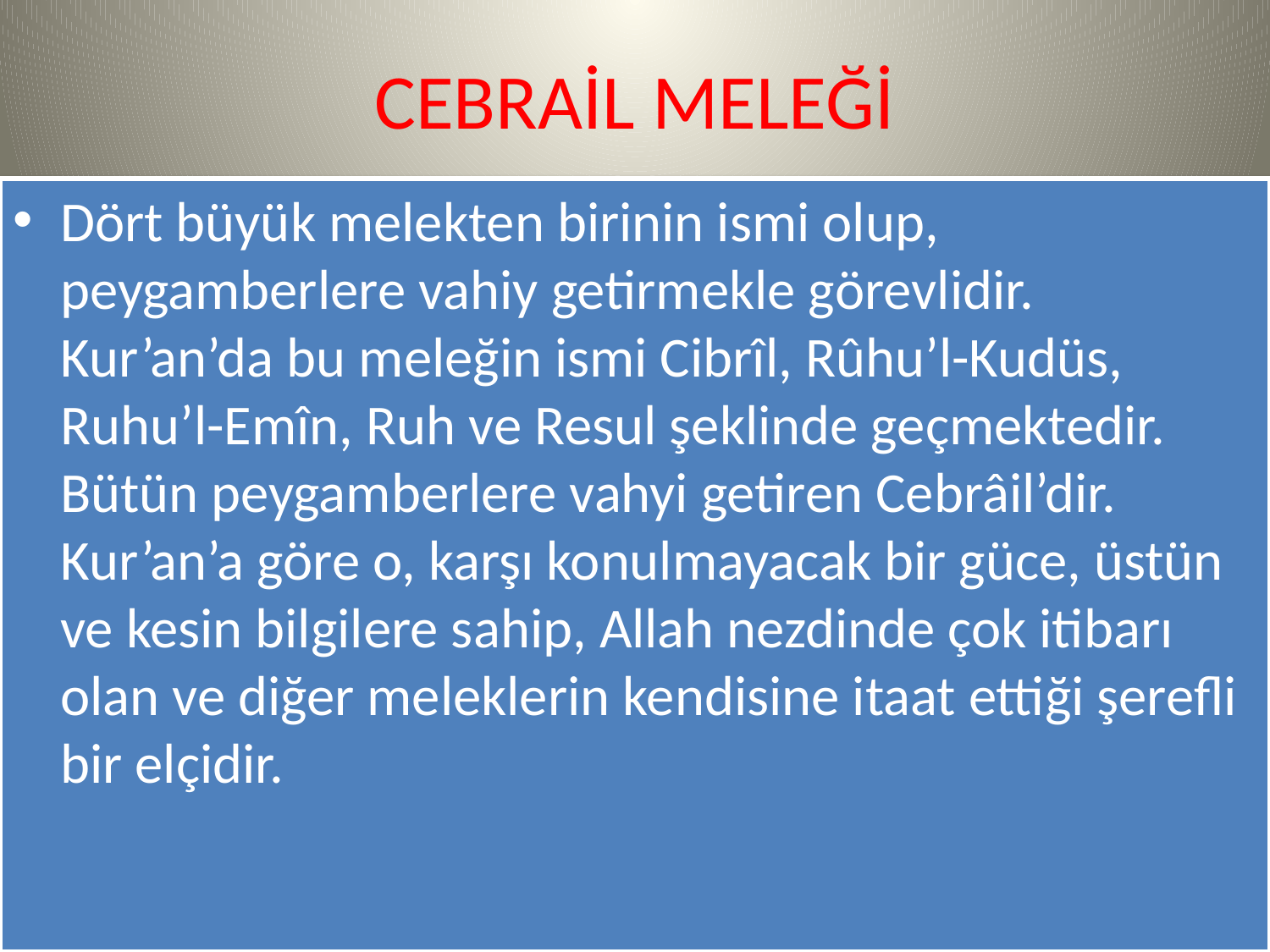

# CEBRAİL MELEĞİ
Dört büyük melekten birinin ismi olup, peygamberlere vahiy getirmekle görevlidir. Kur’an’da bu meleğin ismi Cibrîl, Rûhu’l-Kudüs, Ruhu’l-Emîn, Ruh ve Resul şeklinde geçmektedir. Bütün peygamberlere vahyi getiren Cebrâil’dir. Kur’an’a göre o, karşı konulmayacak bir güce, üstün ve kesin bilgilere sahip, Allah nezdinde çok itibarı olan ve diğer meleklerin kendisine itaat ettiği şerefli bir elçidir.